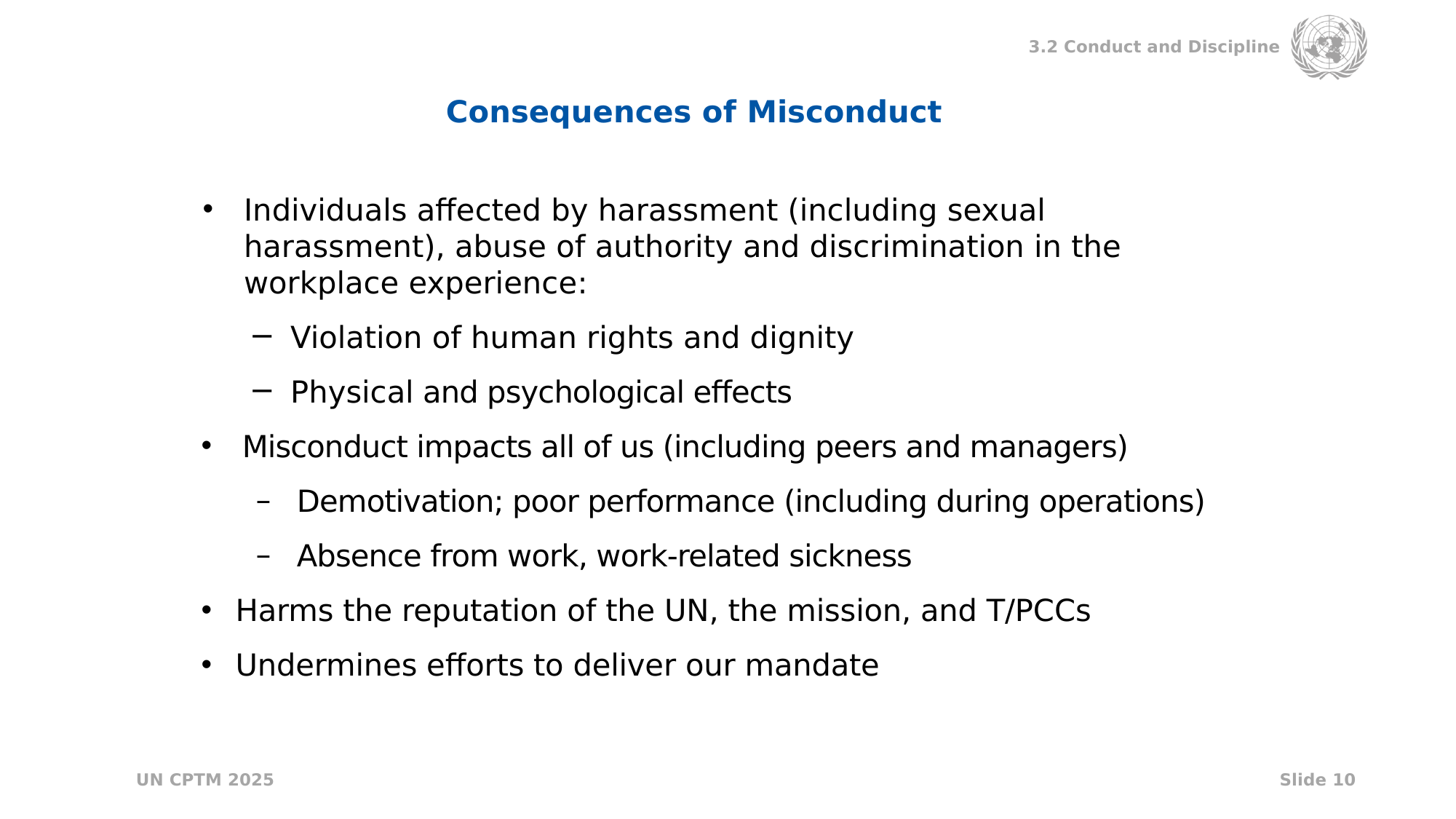

Consequences of Misconduct
Individuals affected by harassment (including sexual harassment), abuse of authority and discrimination in the workplace experience:
Violation of human rights and dignity
Physical and psychological effects
Misconduct impacts all of us (including peers and managers)
Demotivation; poor performance (including during operations)
Absence from work, work-related sickness
Harms the reputation of the UN, the mission, and T/PCCs
Undermines efforts to deliver our mandate